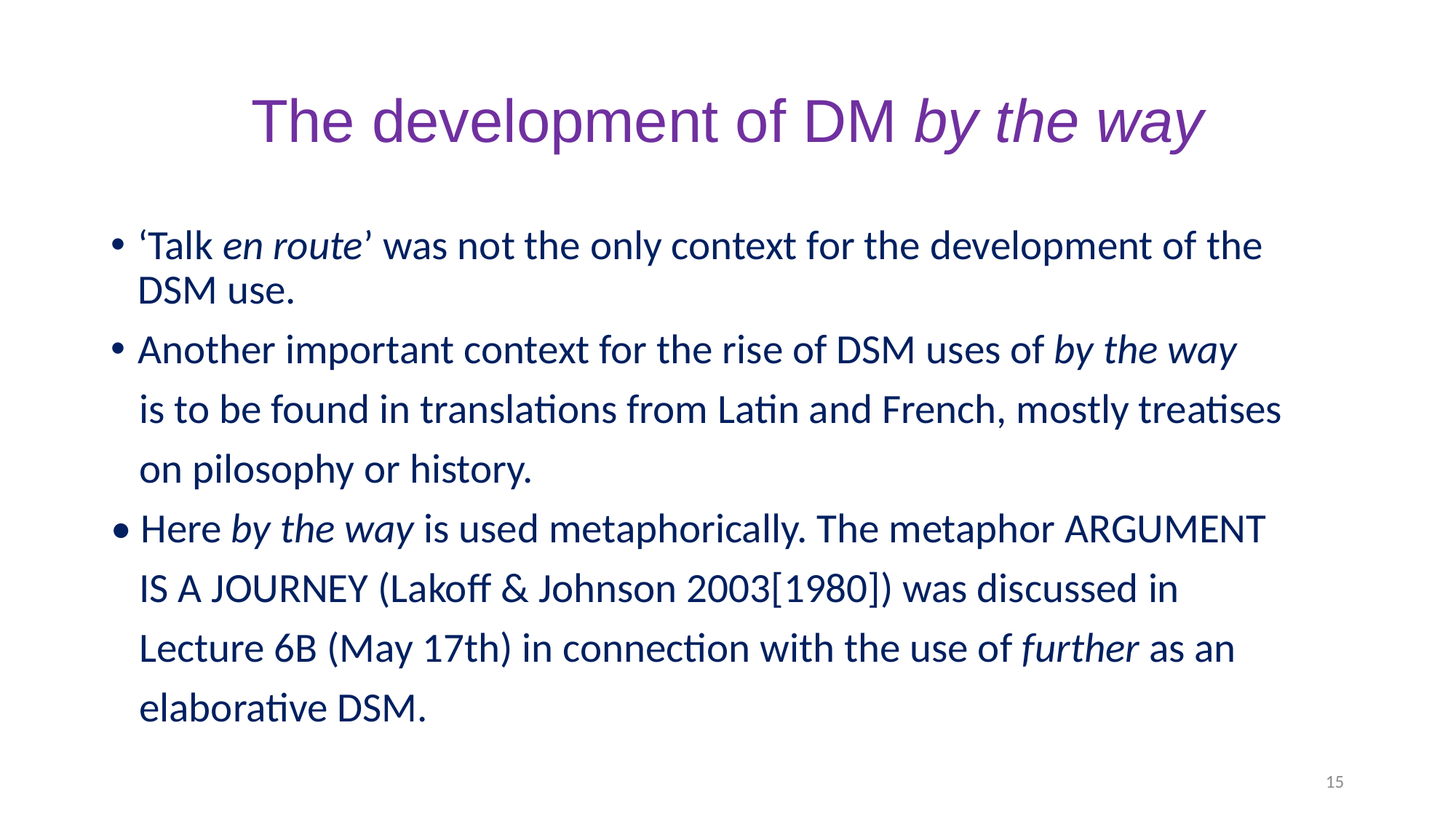

# The development of DM by the way
‘Talk en route’ was not the only context for the development of the DSM use.
Another important context for the rise of DSM uses of by the way
   is to be found in translations from Latin and French, mostly treatises
   on pilosophy or history.
• Here by the way is used metaphorically. The metaphor ARGUMENT
   IS A JOURNEY (Lakoff & Johnson 2003[1980]) was discussed in
   Lecture 6B (May 17th) in connection with the use of further as an
   elaborative DSM.

15